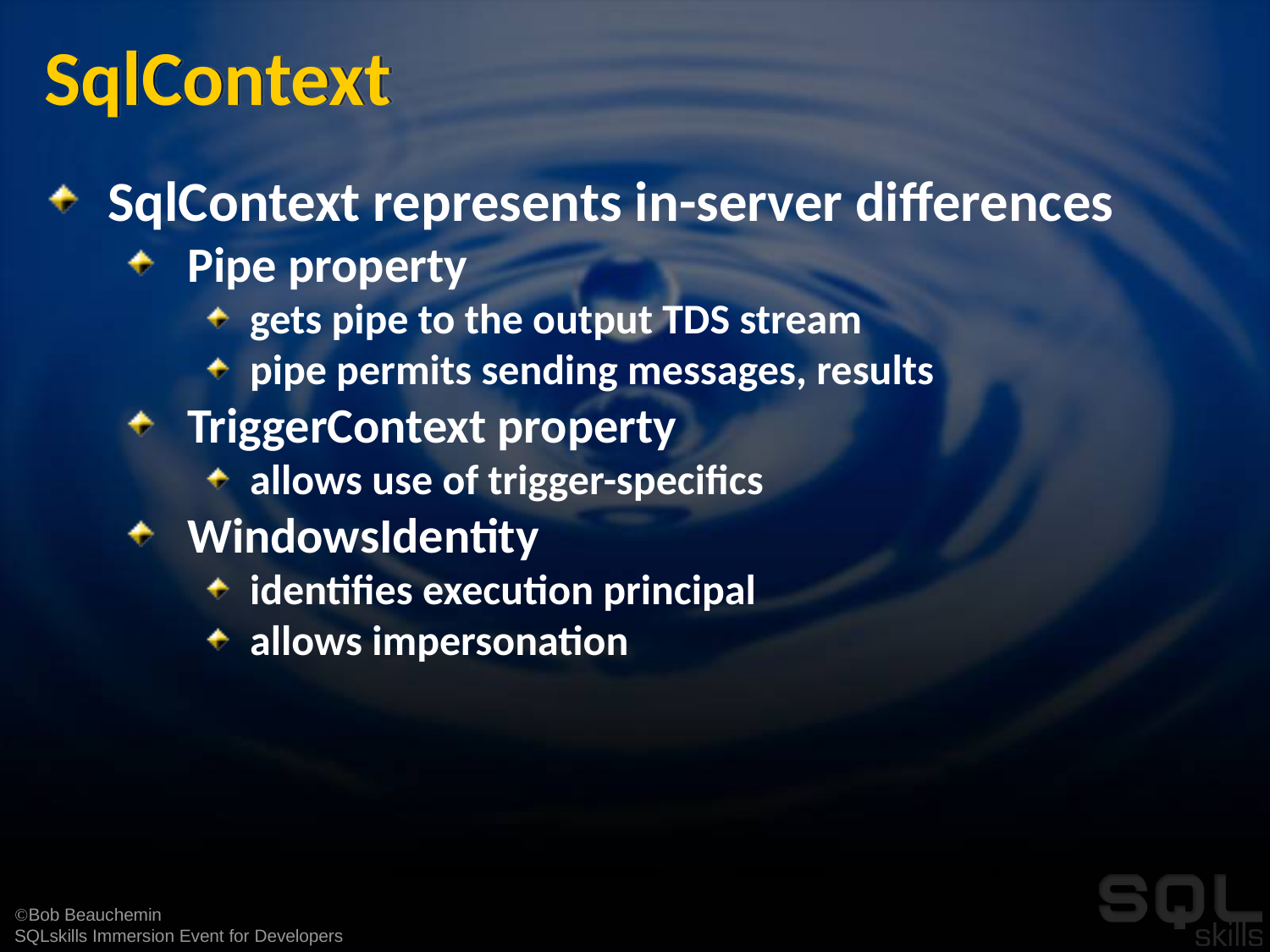

# SqlContext
SqlContext represents in-server differences
Pipe property
gets pipe to the output TDS stream
pipe permits sending messages, results
TriggerContext property
allows use of trigger-specifics
WindowsIdentity
identifies execution principal
allows impersonation